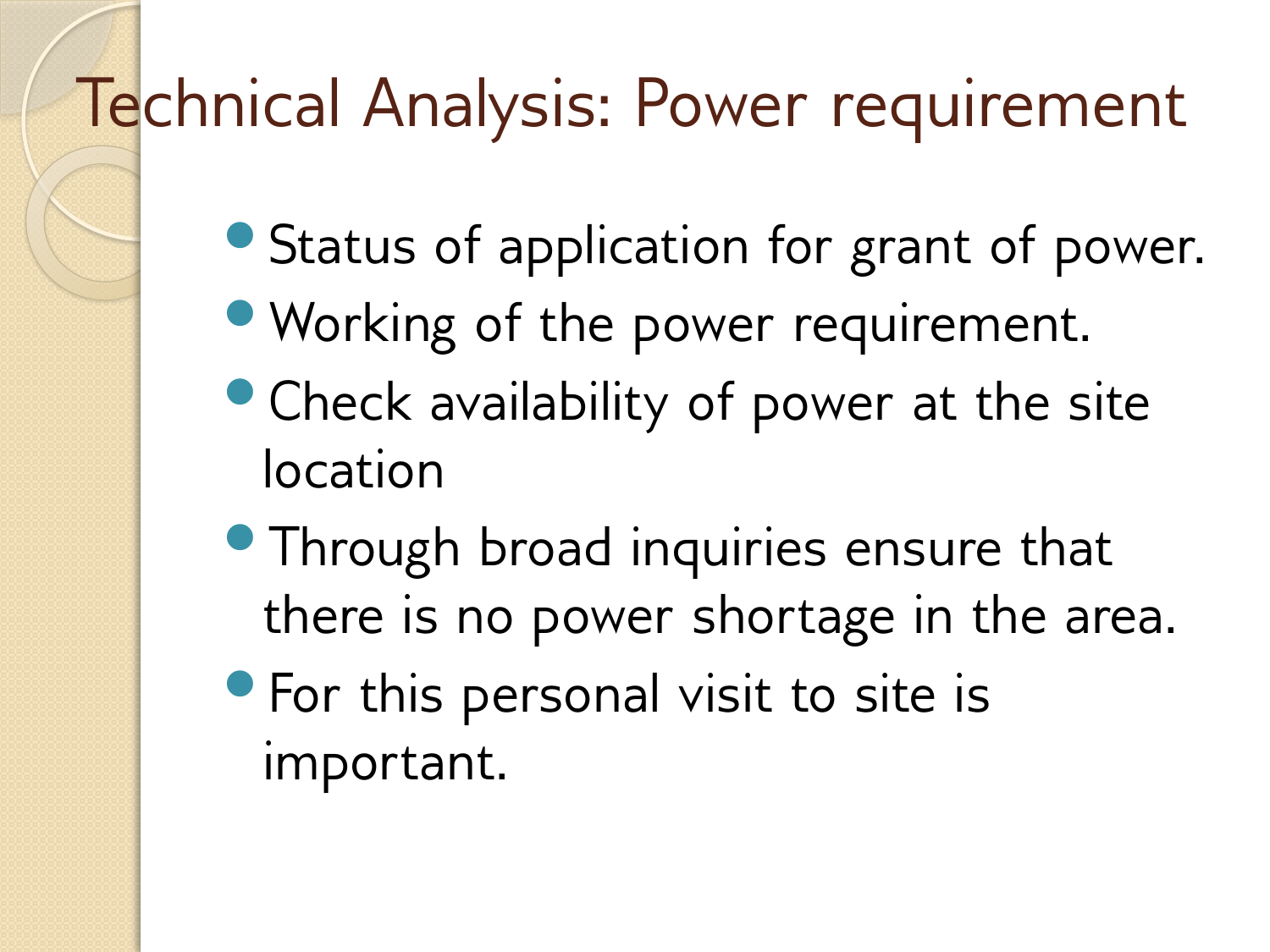

# Technical Analysis: Power requirement
Status of application for grant of power.
Working of the power requirement.
Check availability of power at the site location
Through broad inquiries ensure that there is no power shortage in the area.
For this personal visit to site is important.